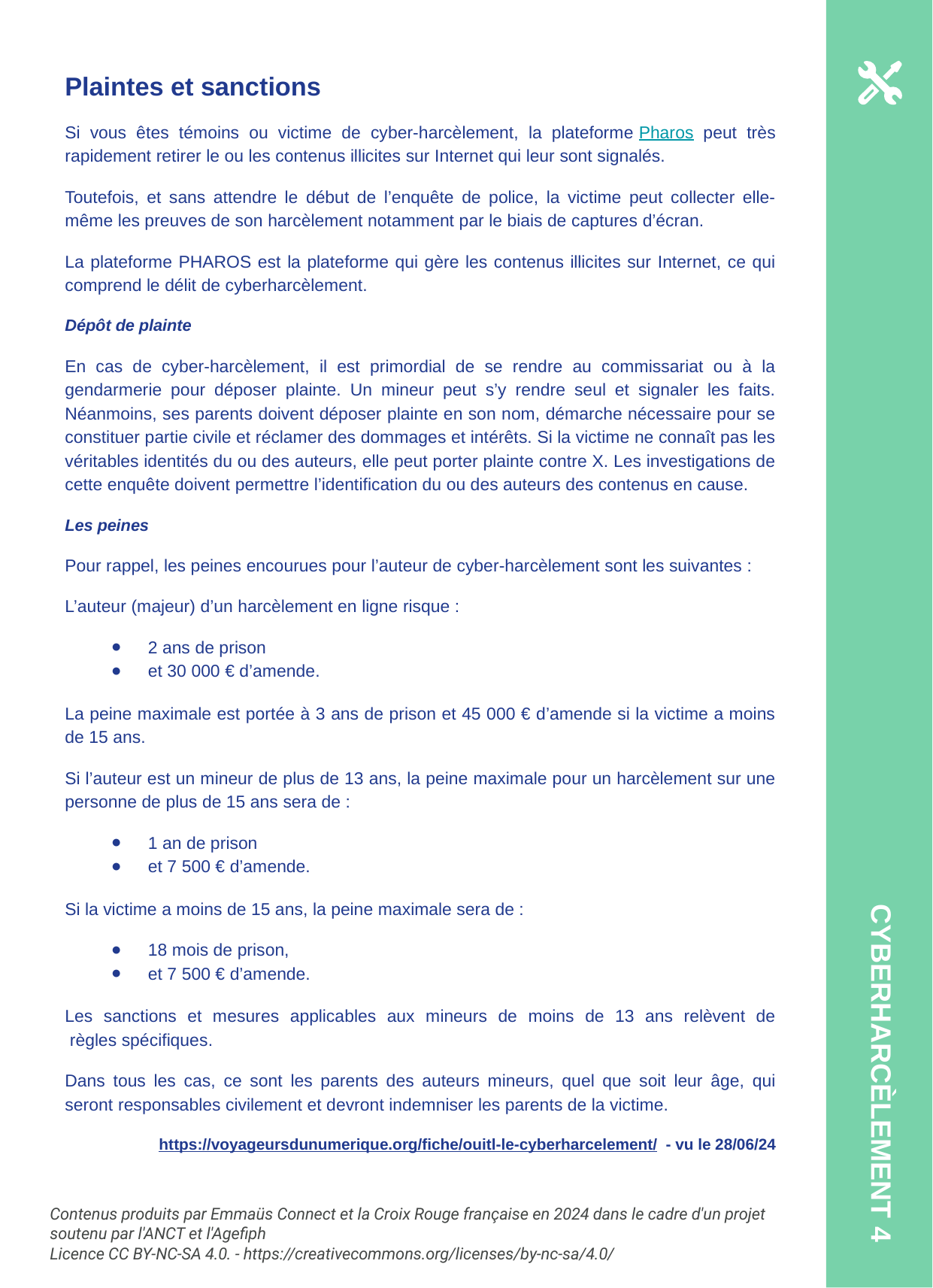

Plaintes et sanctions
Si vous êtes témoins ou victime de cyber-harcèlement, la plateforme Pharos peut très rapidement retirer le ou les contenus illicites sur Internet qui leur sont signalés.
Toutefois, et sans attendre le début de l’enquête de police, la victime peut collecter elle-même les preuves de son harcèlement notamment par le biais de captures d’écran.
La plateforme PHAROS est la plateforme qui gère les contenus illicites sur Internet, ce qui comprend le délit de cyberharcèlement.
Dépôt de plainte
En cas de cyber-harcèlement, il est primordial de se rendre au commissariat ou à la gendarmerie pour déposer plainte. Un mineur peut s’y rendre seul et signaler les faits. Néanmoins, ses parents doivent déposer plainte en son nom, démarche nécessaire pour se constituer partie civile et réclamer des dommages et intérêts. Si la victime ne connaît pas les véritables identités du ou des auteurs, elle peut porter plainte contre X. Les investigations de cette enquête doivent permettre l’identification du ou des auteurs des contenus en cause.
Les peines
Pour rappel, les peines encourues pour l’auteur de cyber-harcèlement sont les suivantes :
L’auteur (majeur) d’un harcèlement en ligne risque :
2 ans de prison
et 30 000 € d’amende.
La peine maximale est portée à 3 ans de prison et 45 000 € d’amende si la victime a moins de 15 ans.
Si l’auteur est un mineur de plus de 13 ans, la peine maximale pour un harcèlement sur une personne de plus de 15 ans sera de :
1 an de prison
et 7 500 € d’amende.
Si la victime a moins de 15 ans, la peine maximale sera de :
18 mois de prison,
et 7 500 € d’amende.
Les sanctions et mesures applicables aux mineurs de moins de 13 ans relèvent de règles spécifiques.
Dans tous les cas, ce sont les parents des auteurs mineurs, quel que soit leur âge, qui seront responsables civilement et devront indemniser les parents de la victime.
https://voyageursdunumerique.org/fiche/ouitl-le-cyberharcelement/  - vu le 28/06/24

CYBERHARCÈLEMENT 4